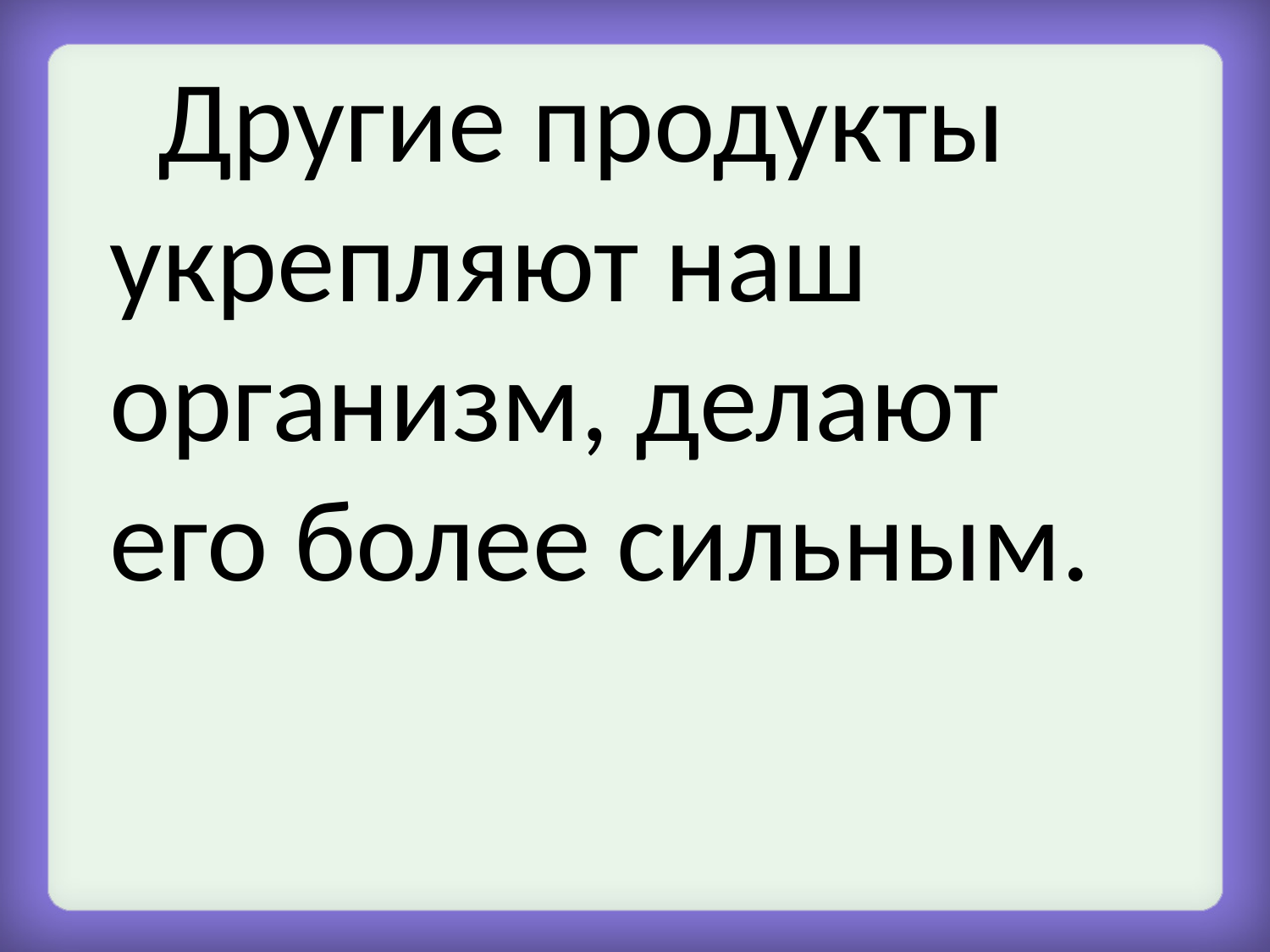

Другие продукты укрепляют наш организм, делают его более сильным.